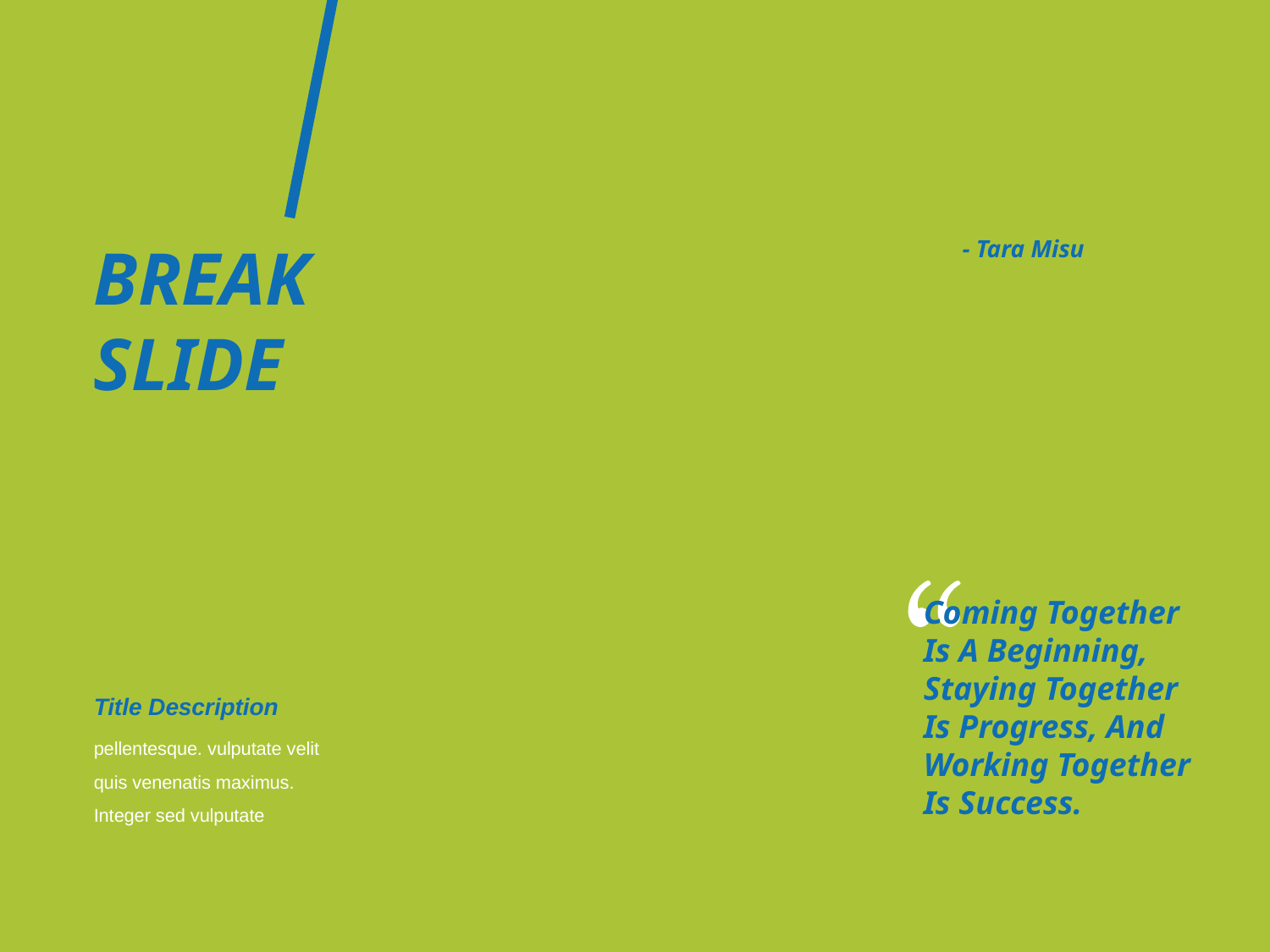

BREAK
SLIDE
- Tara Misu

Coming Together
Is A Beginning,
Staying Together
Is Progress, And
Working Together
Is Success.
Title Description
pellentesque. vulputate velit quis venenatis maximus. Integer sed vulputate